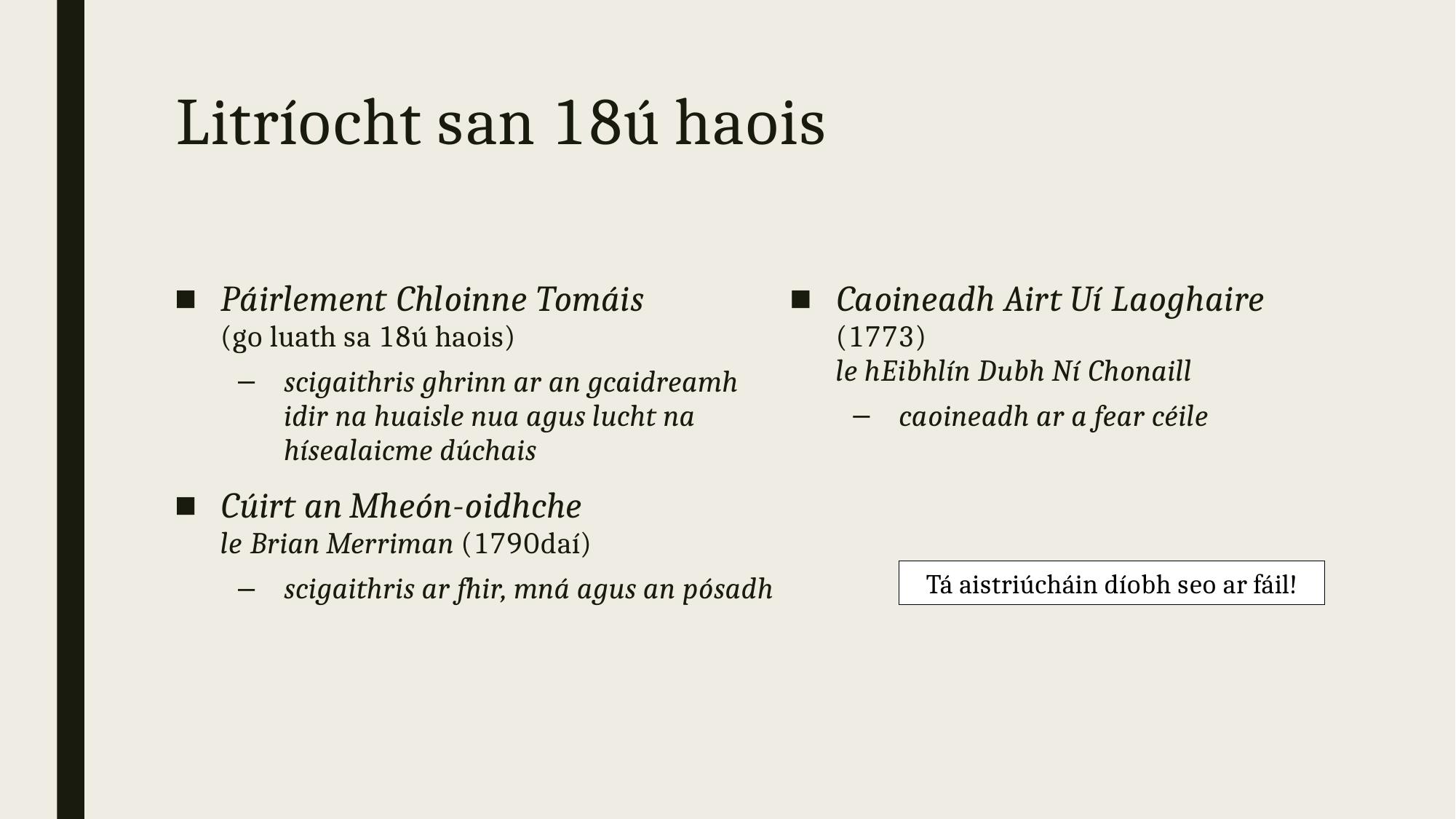

# Litríocht san 18ú haois
Páirlement Chloinne Tomáis
(go luath sa 18ú haois)
scigaithris ghrinn ar an gcaidreamh idir na huaisle nua agus lucht na hísealaicme dúchais
Cúirt an Mheón-oidhche
le Brian Merriman (1790daí)
scigaithris ar fhir, mná agus an pósadh

Caoineadh Airt Uí Laoghaire (1773)
le hEibhlín Dubh Ní Chonaill
caoineadh ar a fear céile

Tá aistriúcháin díobh seo ar fáil!